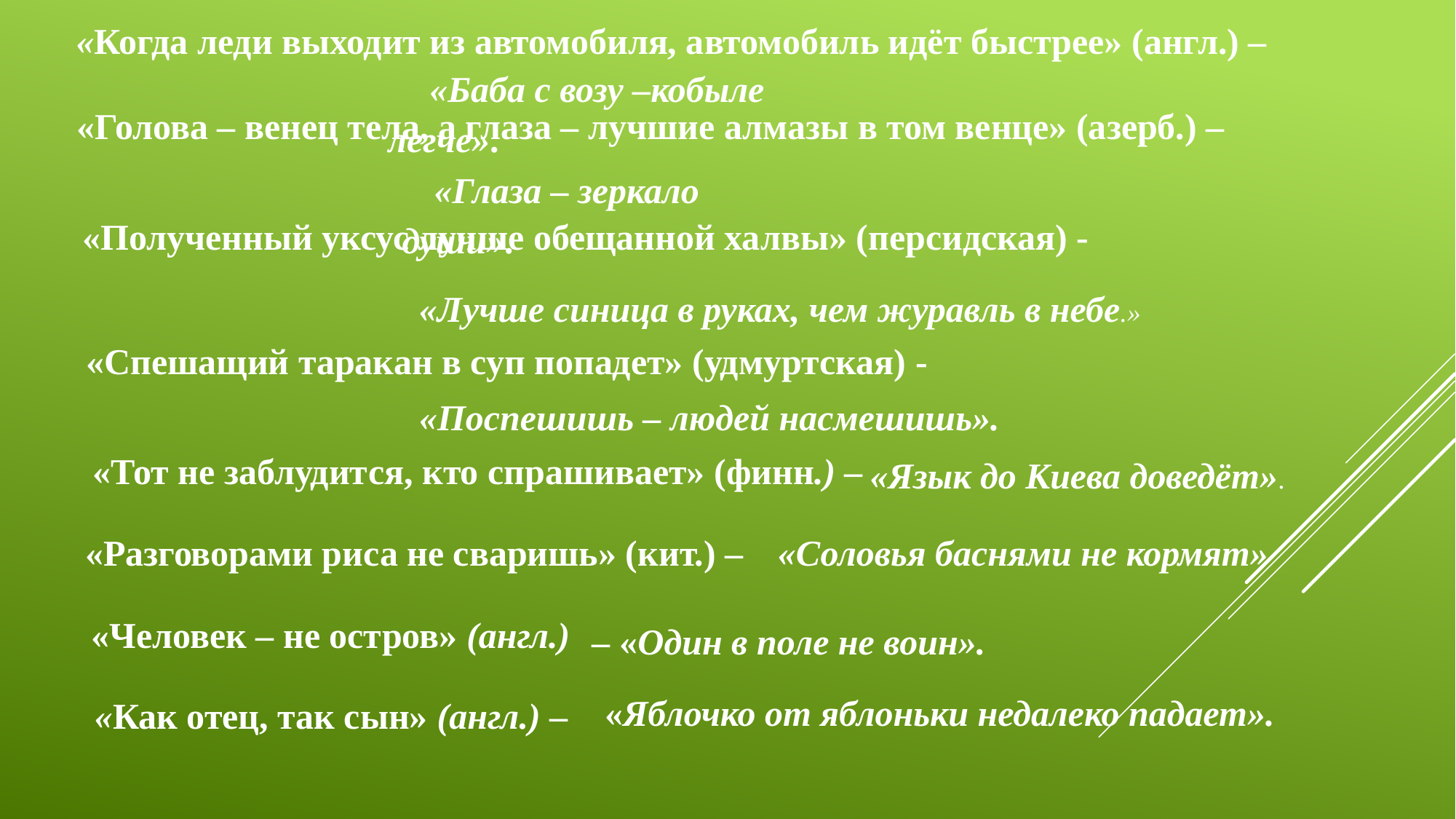

«Когда леди выходит из автомобиля, автомобиль идёт быстрее» (англ.) –
 «Баба с возу –кобыле легче».
«Голова – венец тела, а глаза – лучшие алмазы в том венце» (азерб.) –
«Глаза – зеркало души».
«Полученный уксус лучше обещанной халвы» (персидская) -
«Лучше синица в руках, чем журавль в небе.»
«Спешащий таракан в суп попадет» (удмуртская) -
«Поспешишь – людей насмешишь».
 «Тот не заблудится, кто спрашивает» (финн.) –
«Язык до Киева доведёт».
«Разговорами риса не сваришь» (кит.) –
«Соловья баснями не кормят»
«Человек – не остров» (англ.)
– «Один в поле не воин».
«Яблочко от яблоньки недалеко падает».
«Как отец, так сын» (англ.) –